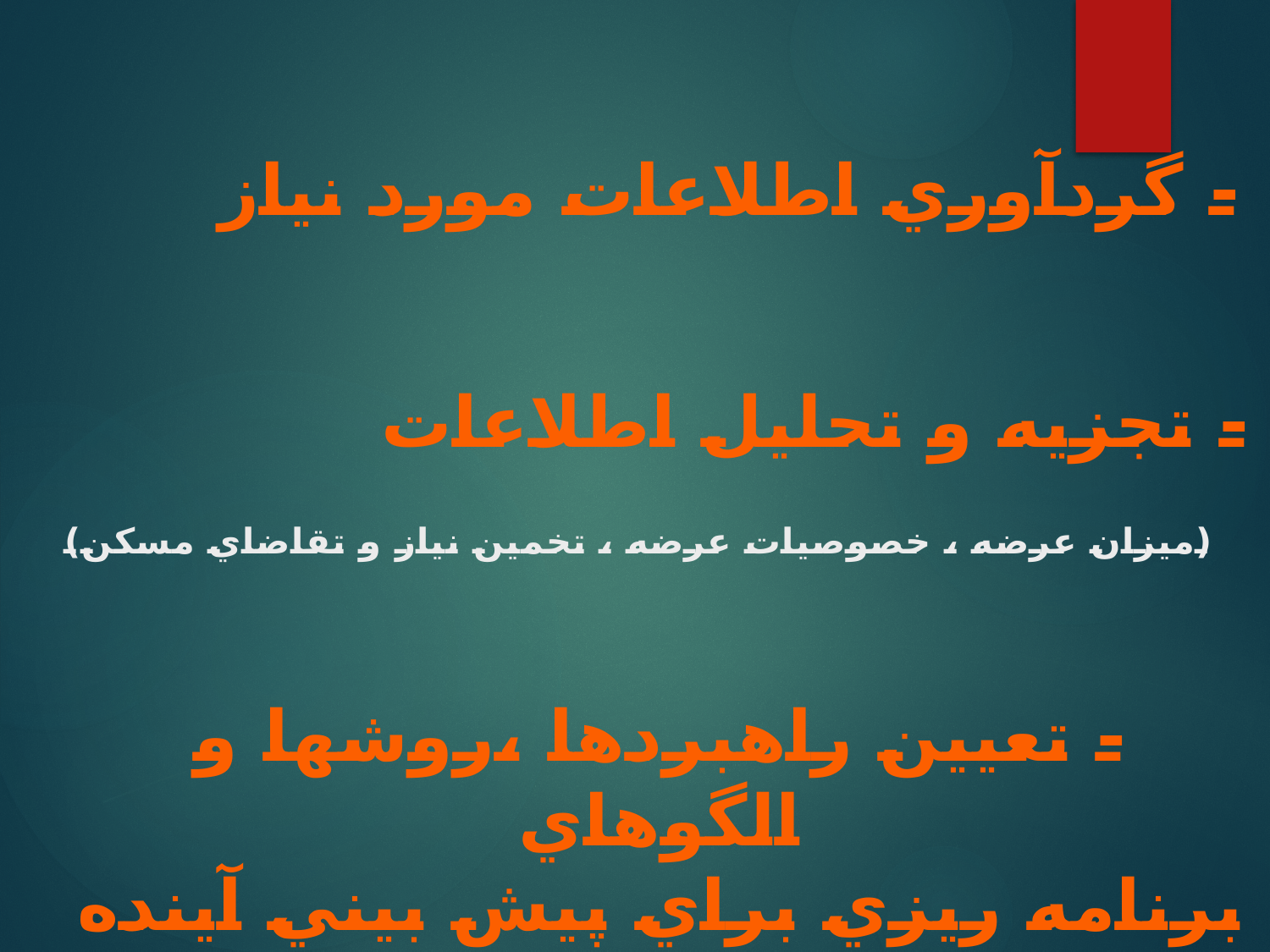

- گردآوري اطلاعات مورد نياز
- تجزيه و تحليل اطلاعات
(ميزان عرضه ، خصوصيات عرضه ، تخمين نياز و تقاضاي مسكن)
- تعيين راهبردها ،روشها و الگوهاي
برنامه ريزي براي پيش بيني آينده